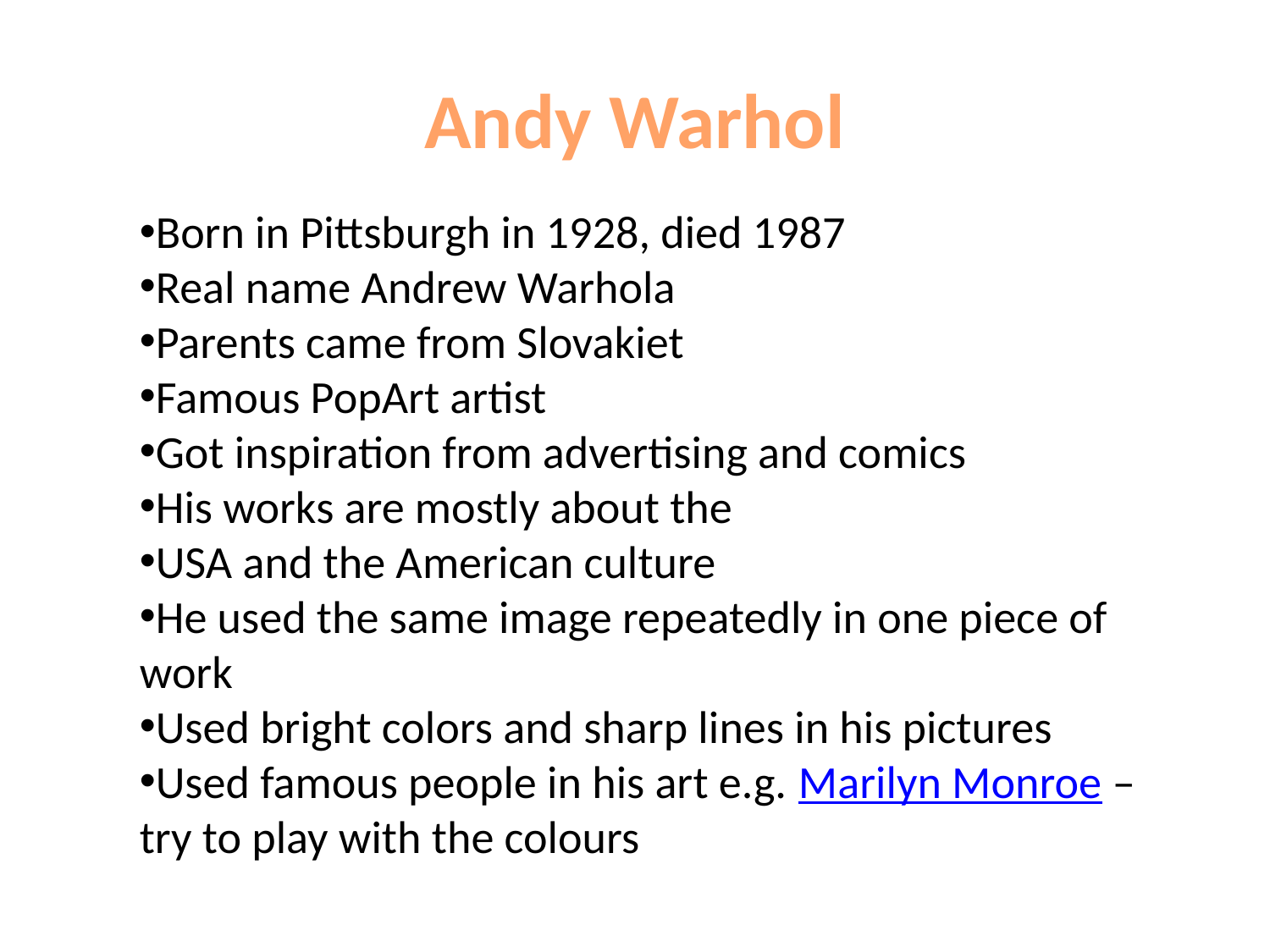

Andy Warhol
Born in Pittsburgh in 1928, died 1987
Real name Andrew Warhola
Parents came from Slovakiet
Famous PopArt artist
Got inspiration from advertising and comics
His works are mostly about the
USA and the American culture
He used the same image repeatedly in one piece of work
Used bright colors and sharp lines in his pictures
Used famous people in his art e.g. Marilyn Monroe – try to play with the colours